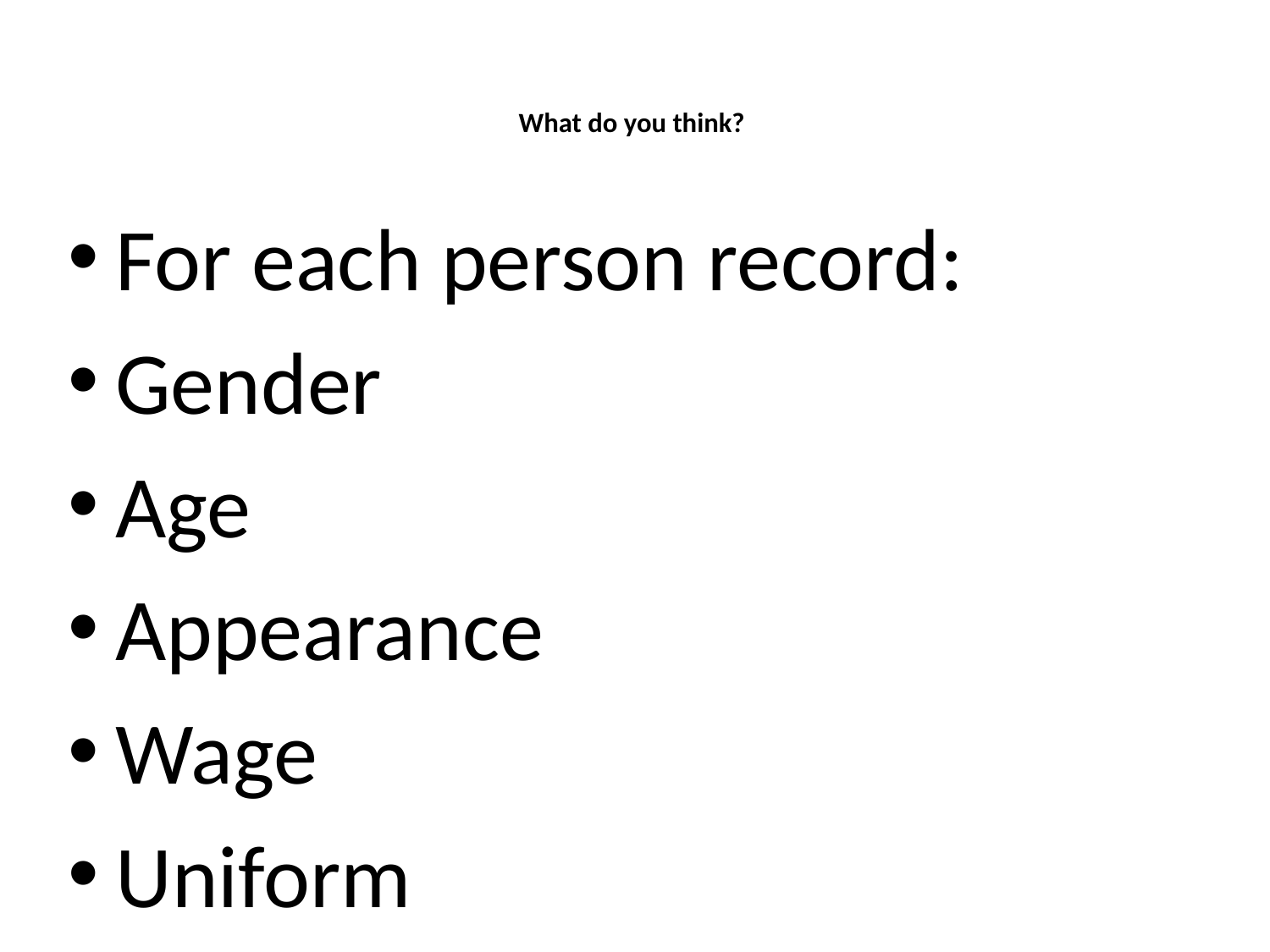

# What do you think?
For each person record:
Gender
Age
Appearance
Wage
Uniform